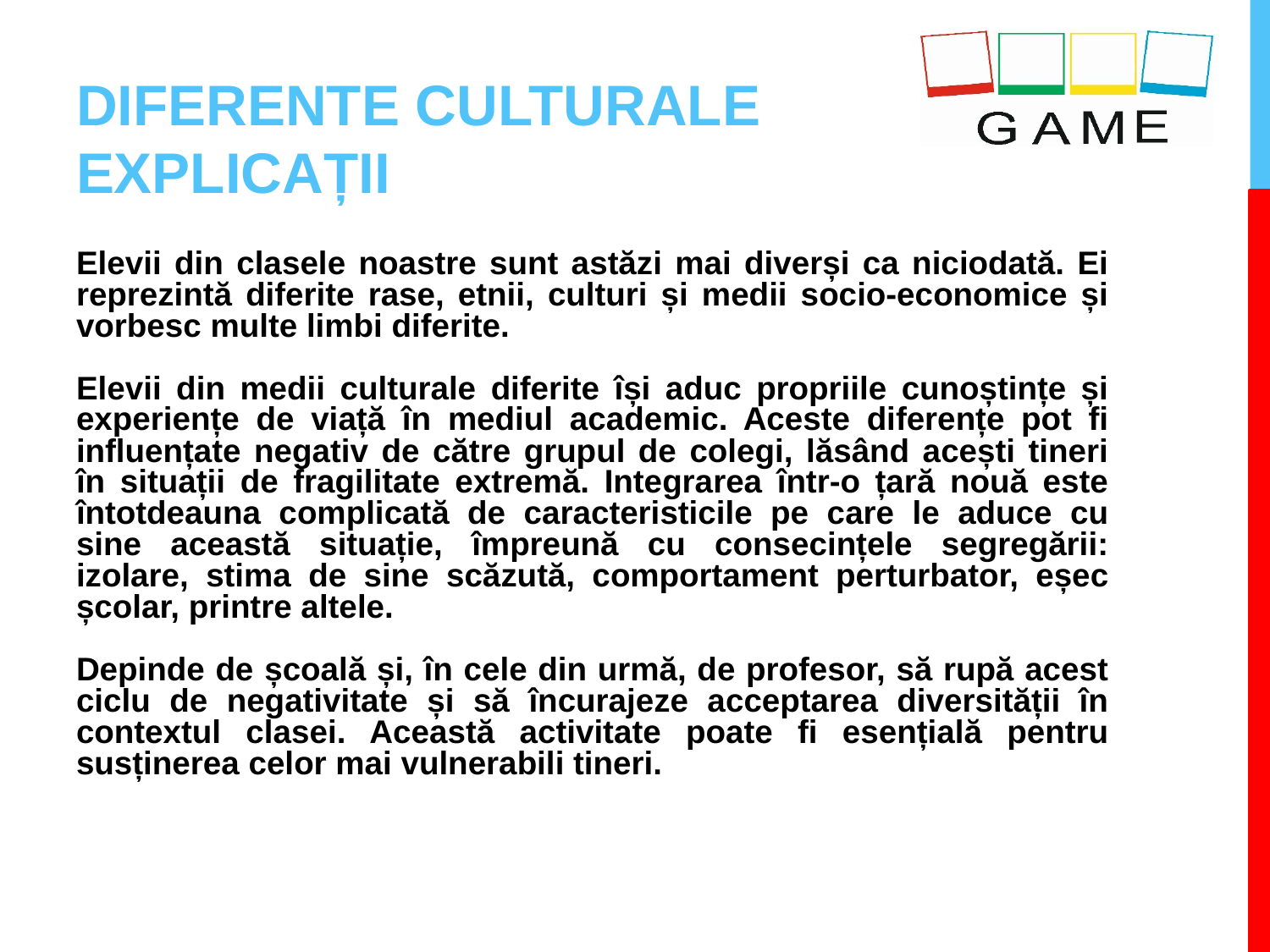

# DIFERENTE CULTURALE EXPLICAȚII
Elevii din clasele noastre sunt astăzi mai diverși ca niciodată. Ei reprezintă diferite rase, etnii, culturi și medii socio-economice și vorbesc multe limbi diferite.

Elevii din medii culturale diferite își aduc propriile cunoștințe și experiențe de viață în mediul academic. Aceste diferențe pot fi influențate negativ de către grupul de colegi, lăsând acești tineri în situații de fragilitate extremă. Integrarea într-o țară nouă este întotdeauna complicată de caracteristicile pe care le aduce cu sine această situație, împreună cu consecințele segregării: izolare, stima de sine scăzută, comportament perturbator, eșec școlar, printre altele.

Depinde de școală și, în cele din urmă, de profesor, să rupă acest ciclu de negativitate și să încurajeze acceptarea diversității în contextul clasei. Această activitate poate fi esențială pentru susținerea celor mai vulnerabili tineri.